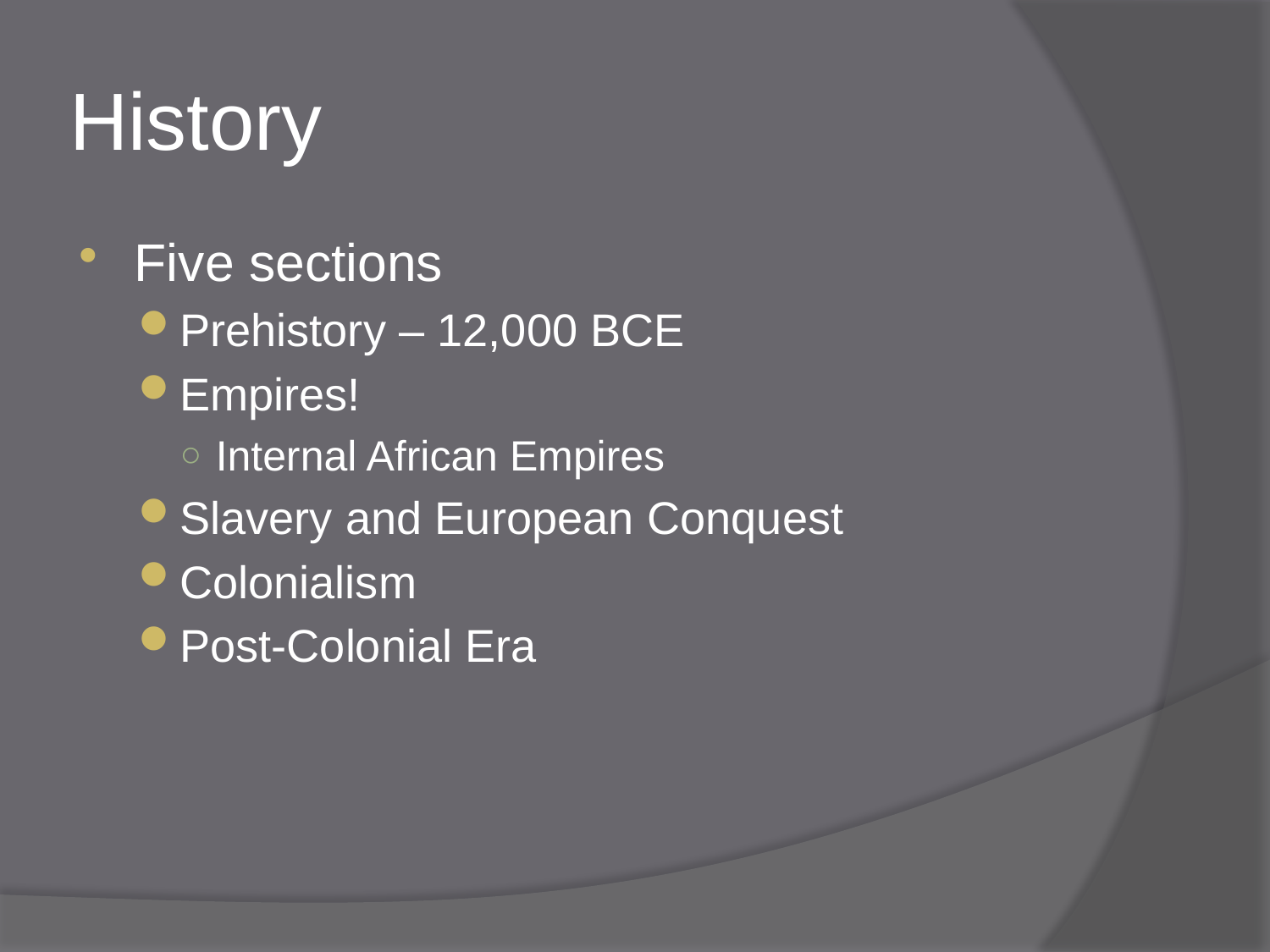

# History
Five sections
Prehistory – 12,000 BCE
Empires!
Internal African Empires
Slavery and European Conquest
Colonialism
Post-Colonial Era